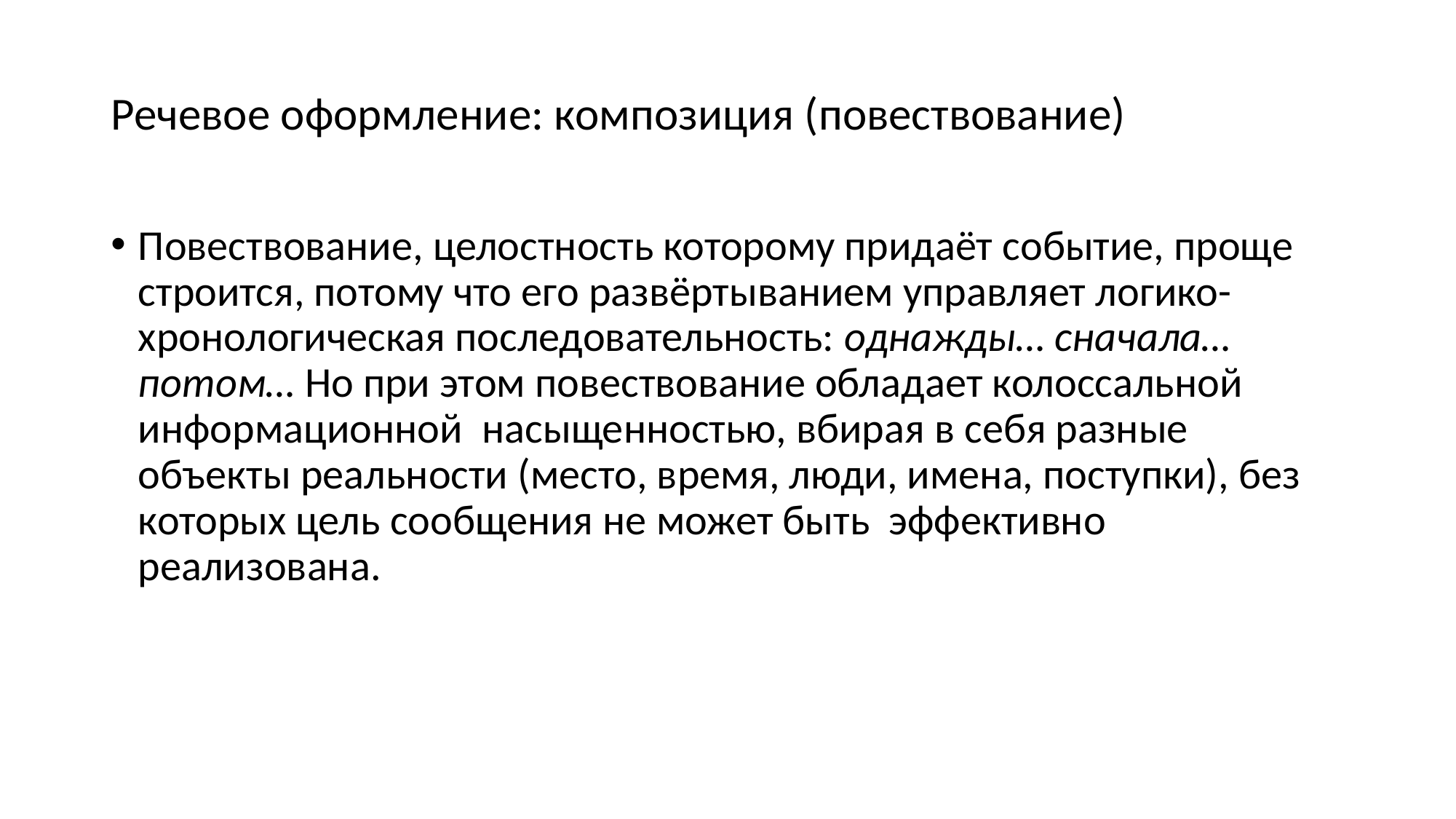

# Речевое оформление: композиция (повествование)
Повествование, целостность которому придаёт событие, проще строится, потому что его развёртыванием управляет логико-хронологическая последовательность: однажды… сначала… потом… Но при этом повествование обладает колоссальной информационной  насыщенностью, вбирая в себя разные объекты реальности (место, время, люди, имена, поступки), без которых цель сообщения не может быть  эффективно реализована.